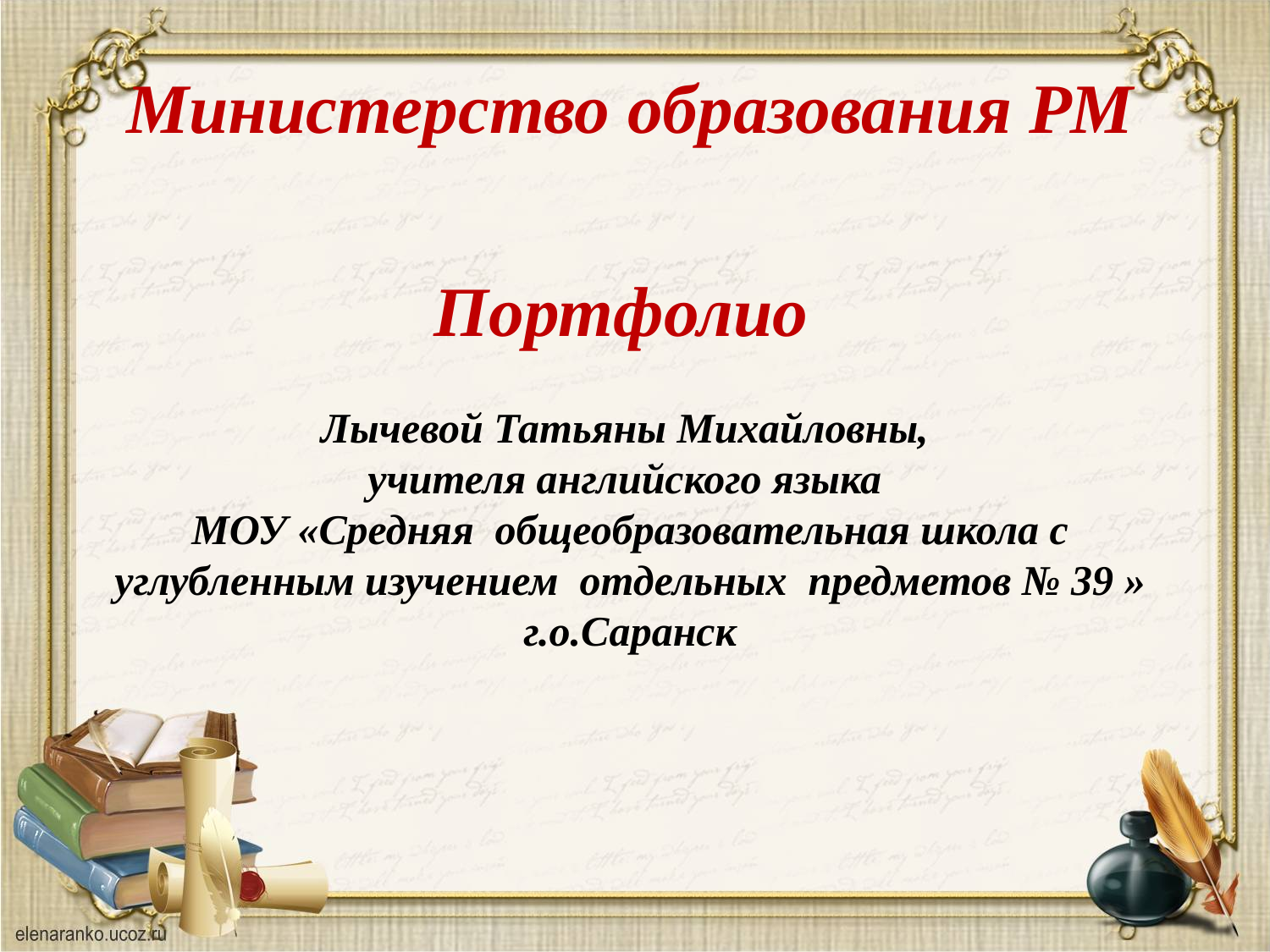

Министерство образования РМ

Портфолио
Лычевой Татьяны Михайловны,
учителя английского языка
МОУ «Средняя  общеобразовательная школа с углубленным изучением  отдельных  предметов № 39 » г.о.Саранск